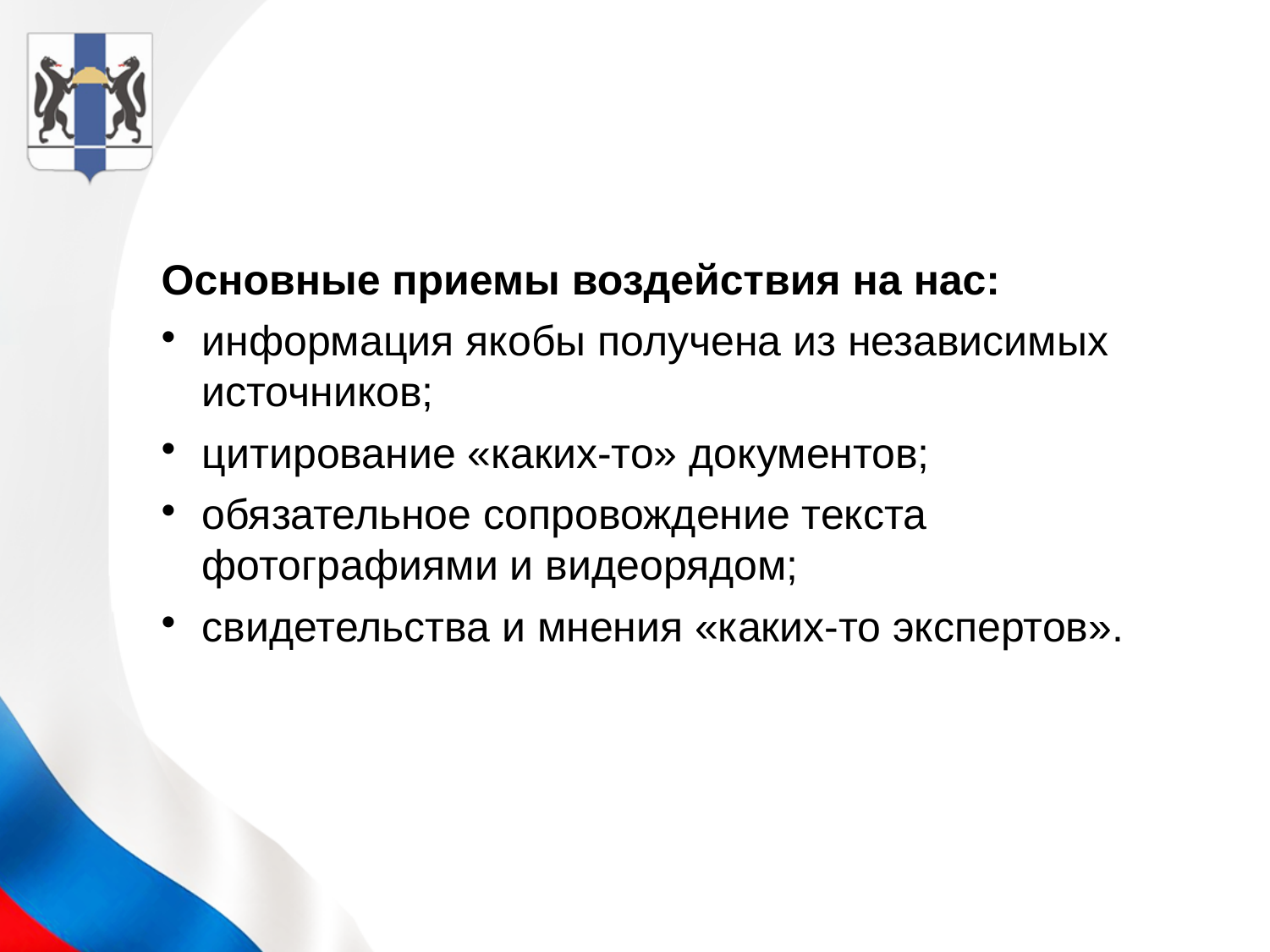

Основные приемы воздействия на нас:
информация якобы получена из независимых источников;
цитирование «каких-то» документов;
обязательное сопровождение текста фотографиями и видеорядом;
свидетельства и мнения «каких-то экспертов».